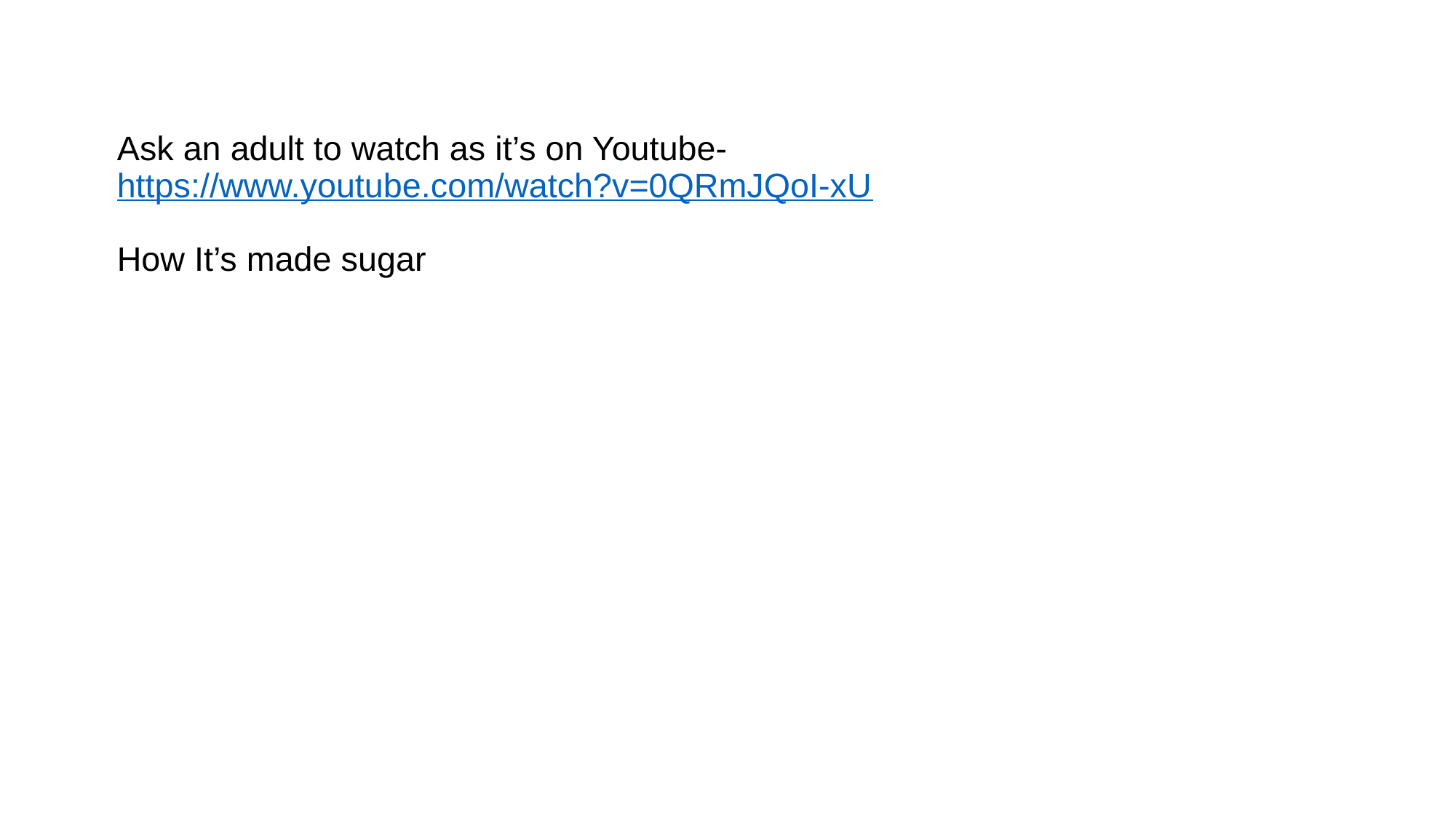

# Ask an adult to watch as it’s on Youtube- https://www.youtube.com/watch?v=0QRmJQoI-xU How It’s made sugar